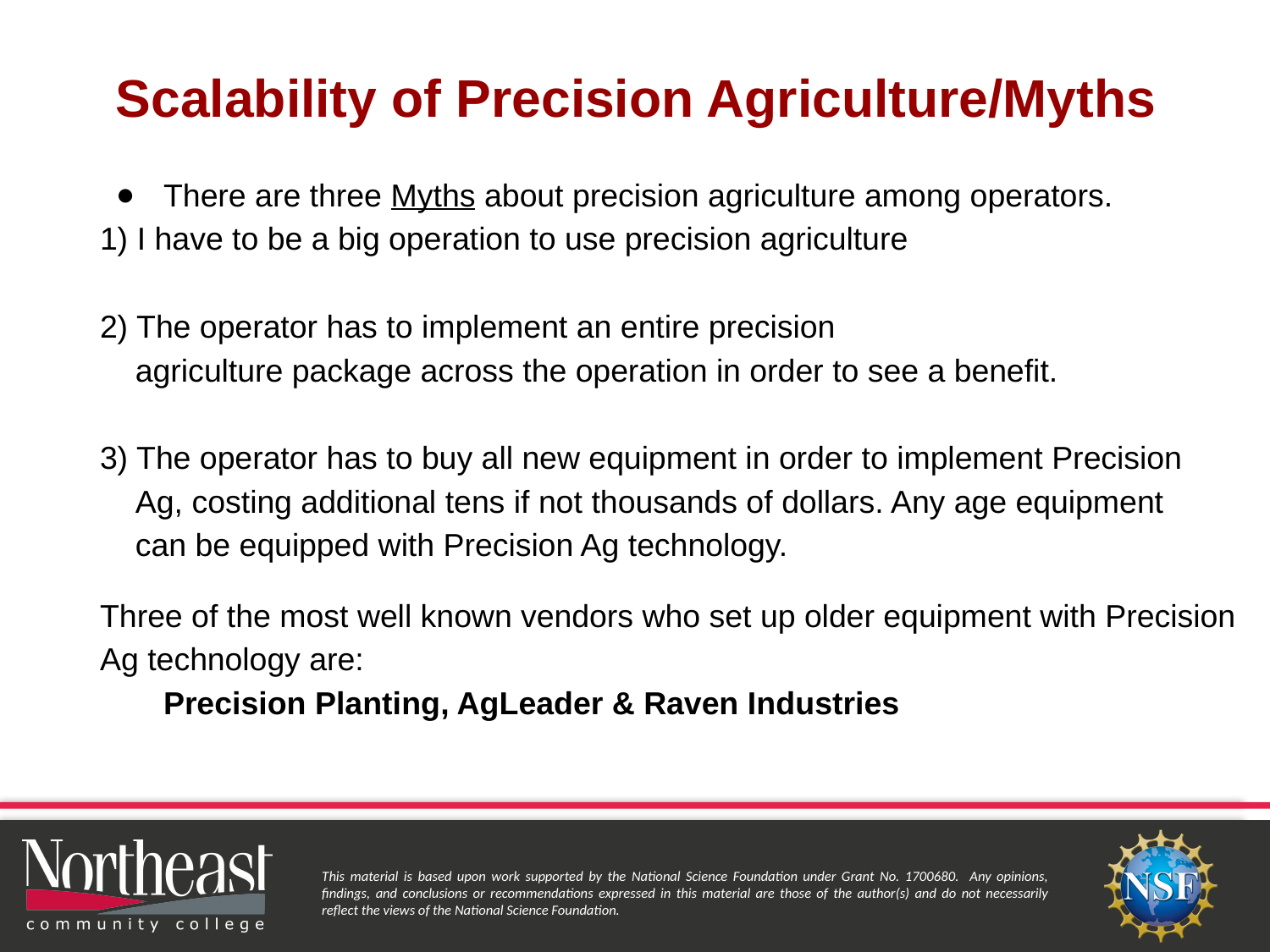

# Scalability of Precision Agriculture/Myths

There are three Myths about precision agriculture among operators.
1) I have to be a big operation to use precision agriculture

2) The operator has to implement an entire precision
    agriculture package across the operation in order to see a benefit.

3) The operator has to buy all new equipment in order to implement Precision
    Ag, costing additional tens if not thousands of dollars. Any age equipment
    can be equipped with Precision Ag technology.

Three of the most well known vendors who set up older equipment with Precision Ag technology are:
Precision Planting, AgLeader & Raven Industries